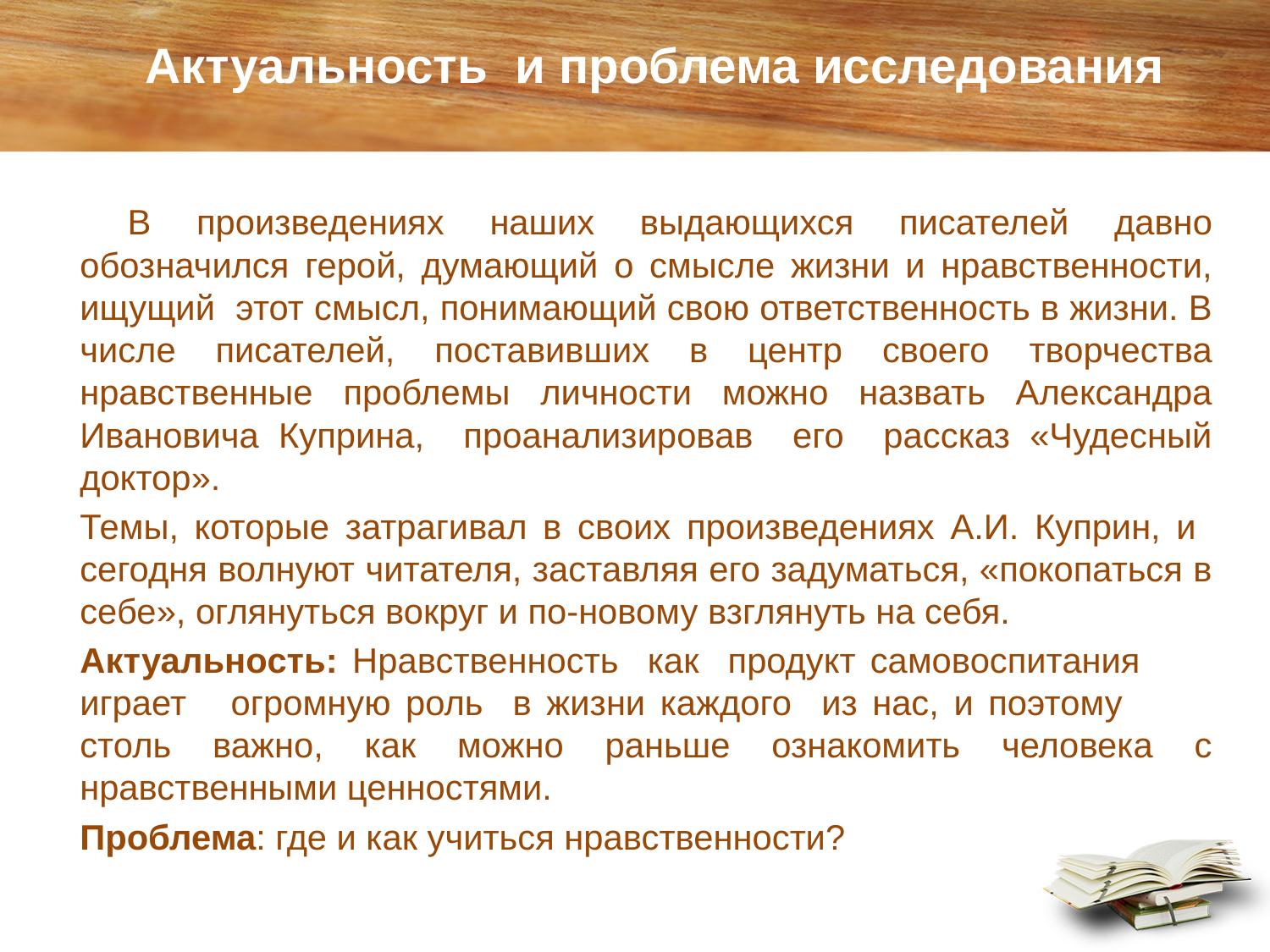

# Актуальность  и проблема исследования
 В произведениях наших выдающихся писателей давно обозначился герой, думающий о смысле жизни и нравственности, ищущий  этот смысл, понимающий свою ответственность в жизни. В числе писателей, поставивших в центр своего творчества нравственные проблемы личности можно назвать Александра Ивановича Куприна,  проанализировав  его  рассказ «Чудесный доктор».
Темы, которые затрагивал в своих произведениях А.И. Куприн, и  сегодня волнуют читателя, заставляя его задуматься, «покопаться в себе», оглянуться вокруг и по-новому взглянуть на себя.
Актуальность: Нравственность  как  продукт самовоспитания      играет   огромную роль  в жизни каждого  из нас, и поэтому       столь важно, как можно раньше ознакомить человека с нравственными ценностями.
Проблема: где и как учиться нравственности?